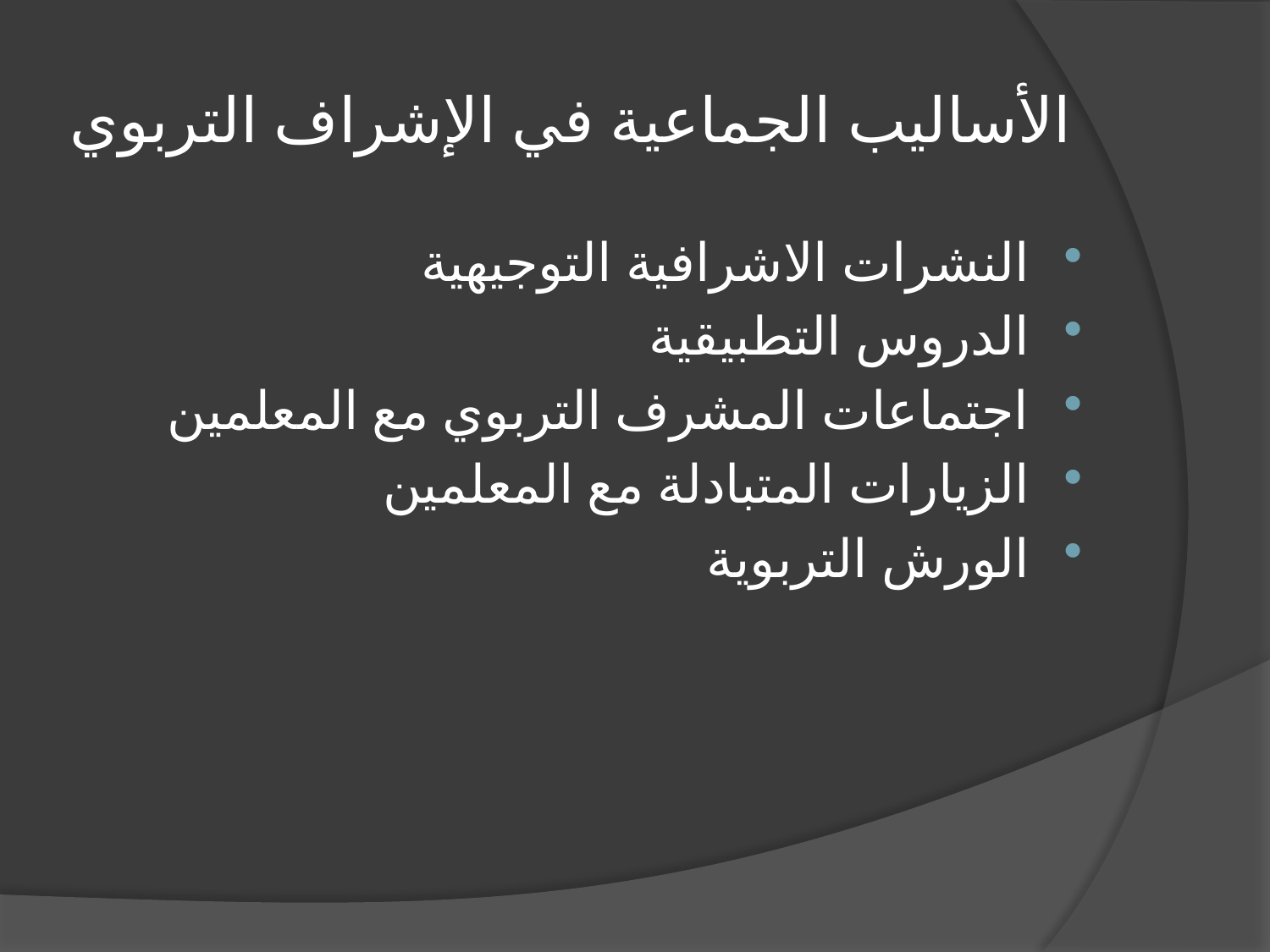

# الأساليب الجماعية في الإشراف التربوي
النشرات الاشرافية التوجيهية
الدروس التطبيقية
اجتماعات المشرف التربوي مع المعلمين
الزيارات المتبادلة مع المعلمين
الورش التربوية